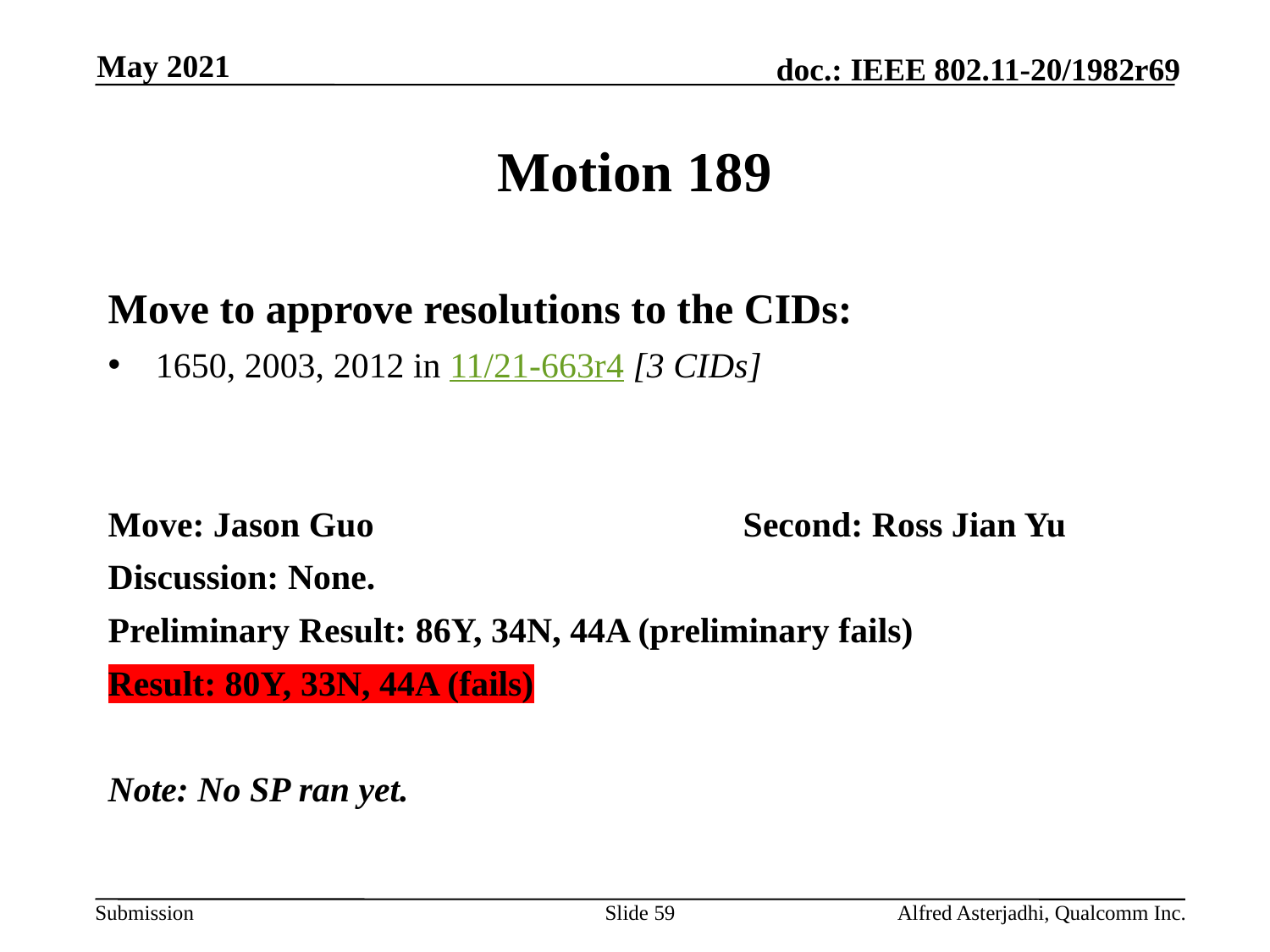

May 2021
# Motion 189
Move to approve resolutions to the CIDs:
1650, 2003, 2012 in 11/21-663r4 [3 CIDs]

Move: Jason Guo			Second: Ross Jian Yu
Discussion: None.
Preliminary Result: 86Y, 34N, 44A (preliminary fails)
Result: 80Y, 33N, 44A (fails)

Note: No SP ran yet.
Slide 59
Alfred Asterjadhi, Qualcomm Inc.